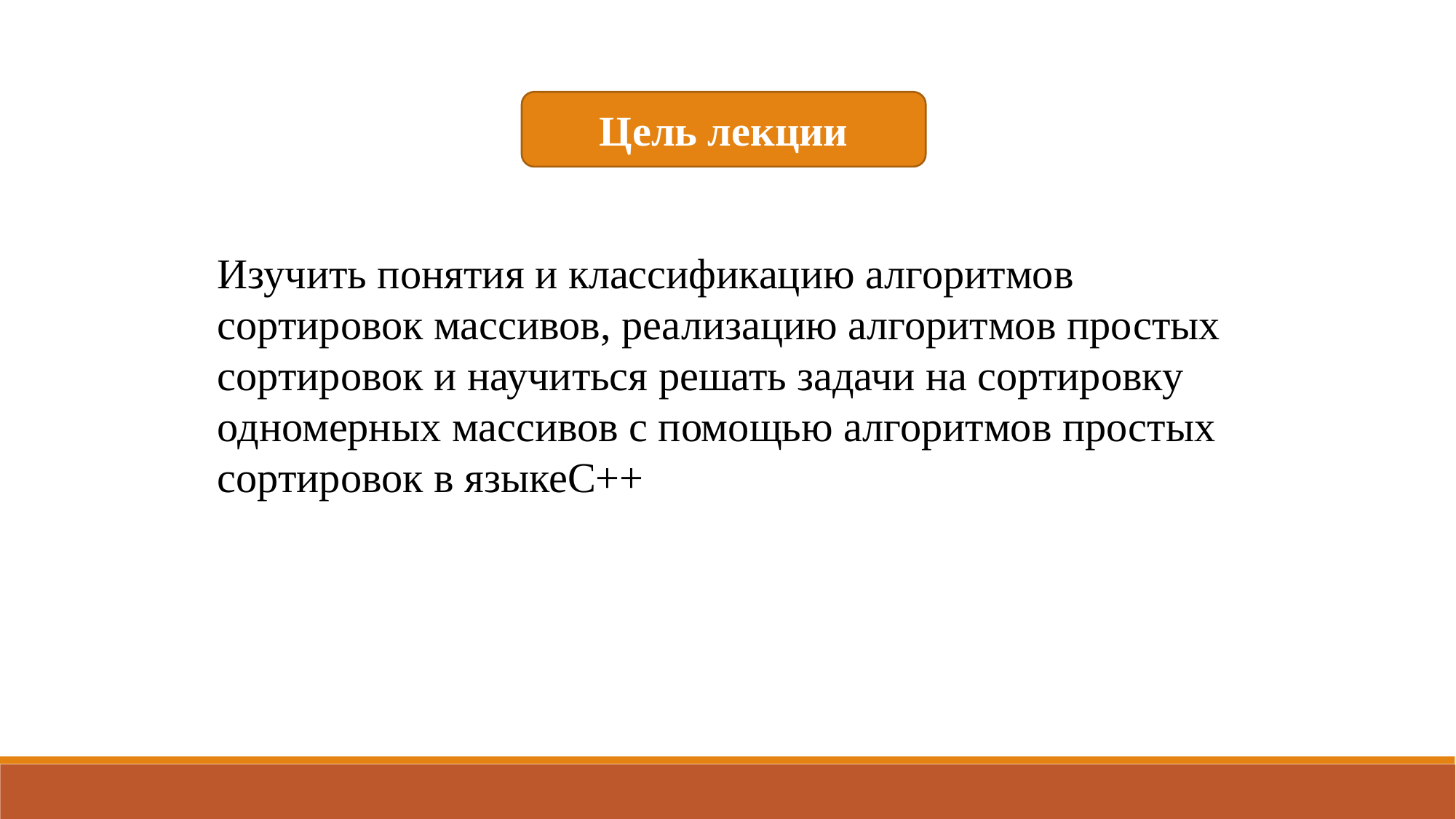

Цель лекции
Изучить понятия и классификацию алгоритмов сортировок массивов, реализацию алгоритмов простых сортировок и научиться решать задачи на сортировку одномерных массивов с помощью алгоритмов простых сортировок в языкеC++